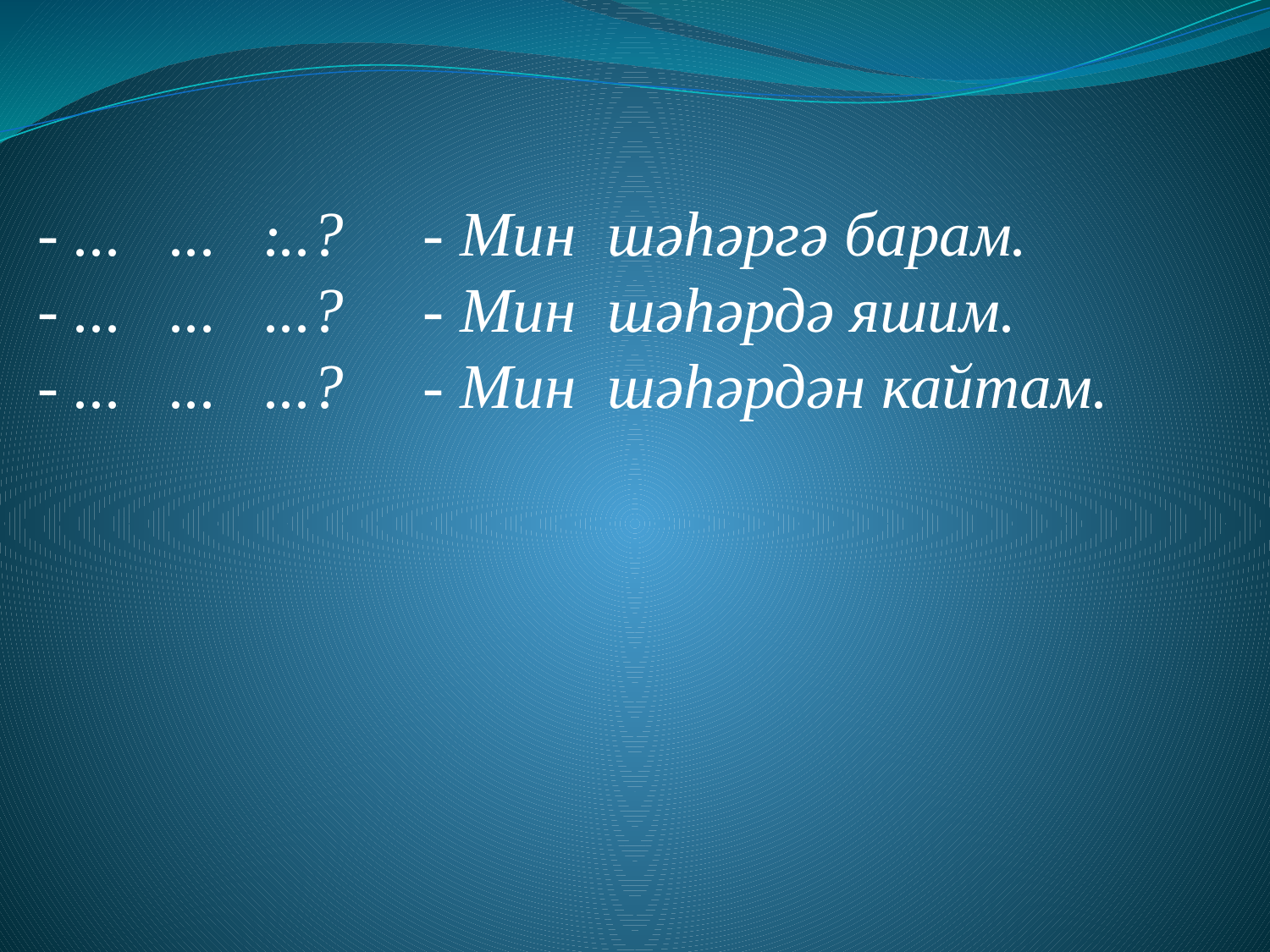

.

- ...   ...   ...?     - Мин  шәһәргә барам.
- ...   ...   ...?     - Мин  шәһәрдә яшим.
- ...   ...   ...?     - Мин  шәһәрдән кайтам.